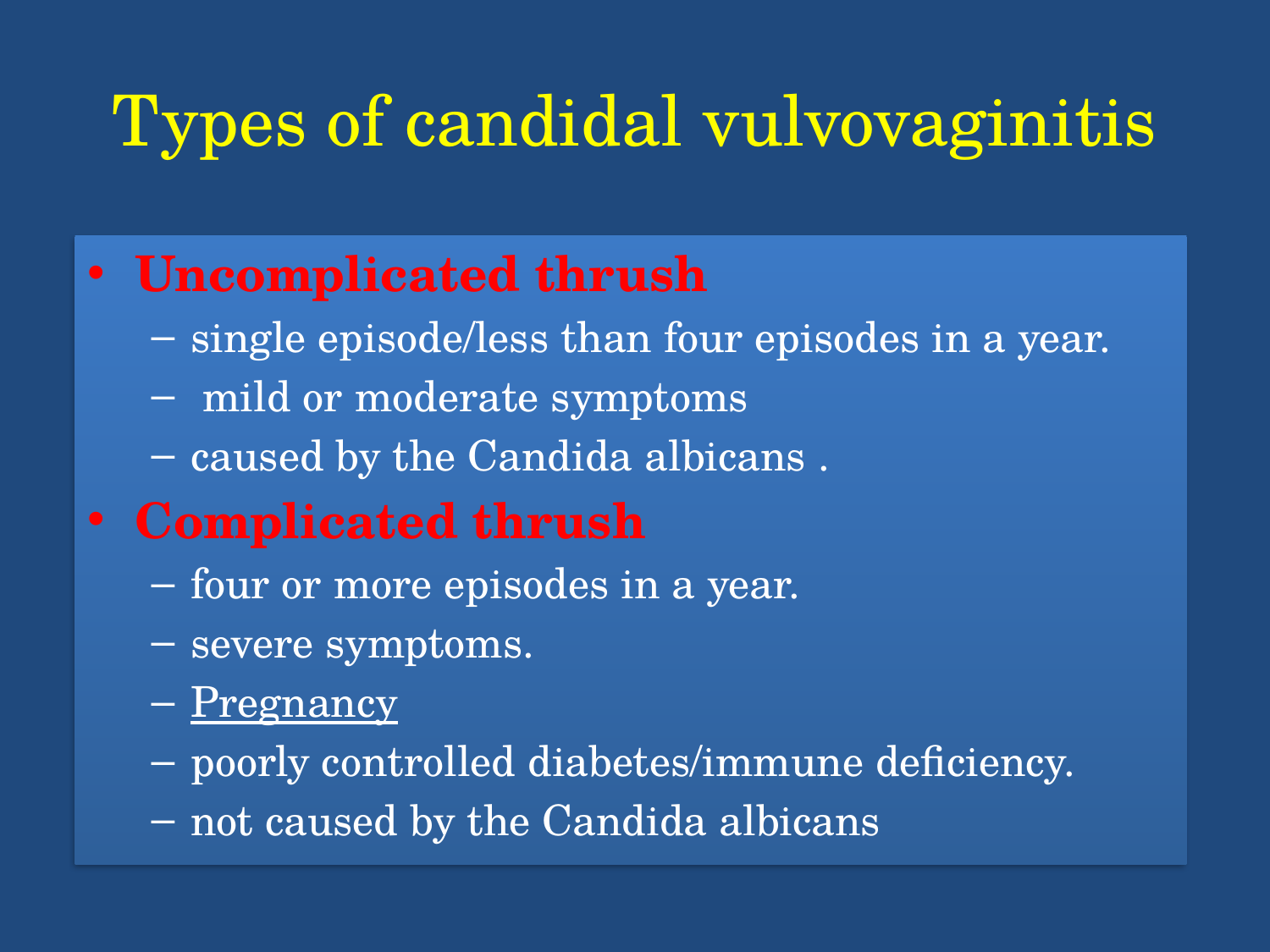

# Types of candidal vulvovaginitis
Uncomplicated thrush
single episode/less than four episodes in a year.
 mild or moderate symptoms
caused by the Candida albicans .
Complicated thrush
four or more episodes in a year.
severe symptoms.
Pregnancy
poorly controlled diabetes/immune deficiency.
not caused by the Candida albicans